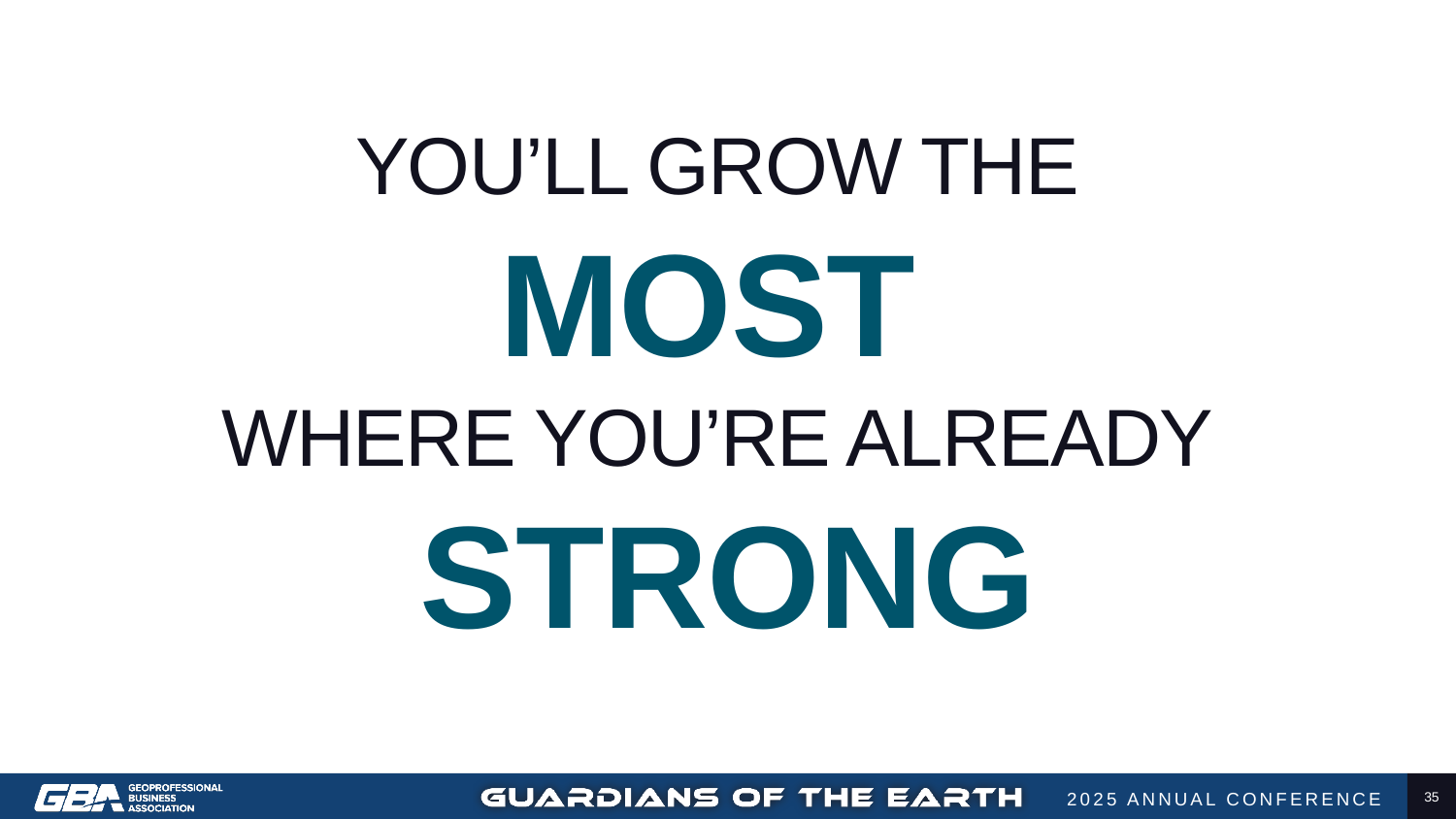

# YOU’LL GROW the MOST WHERE YOU’RE ALREADY STRONG
35